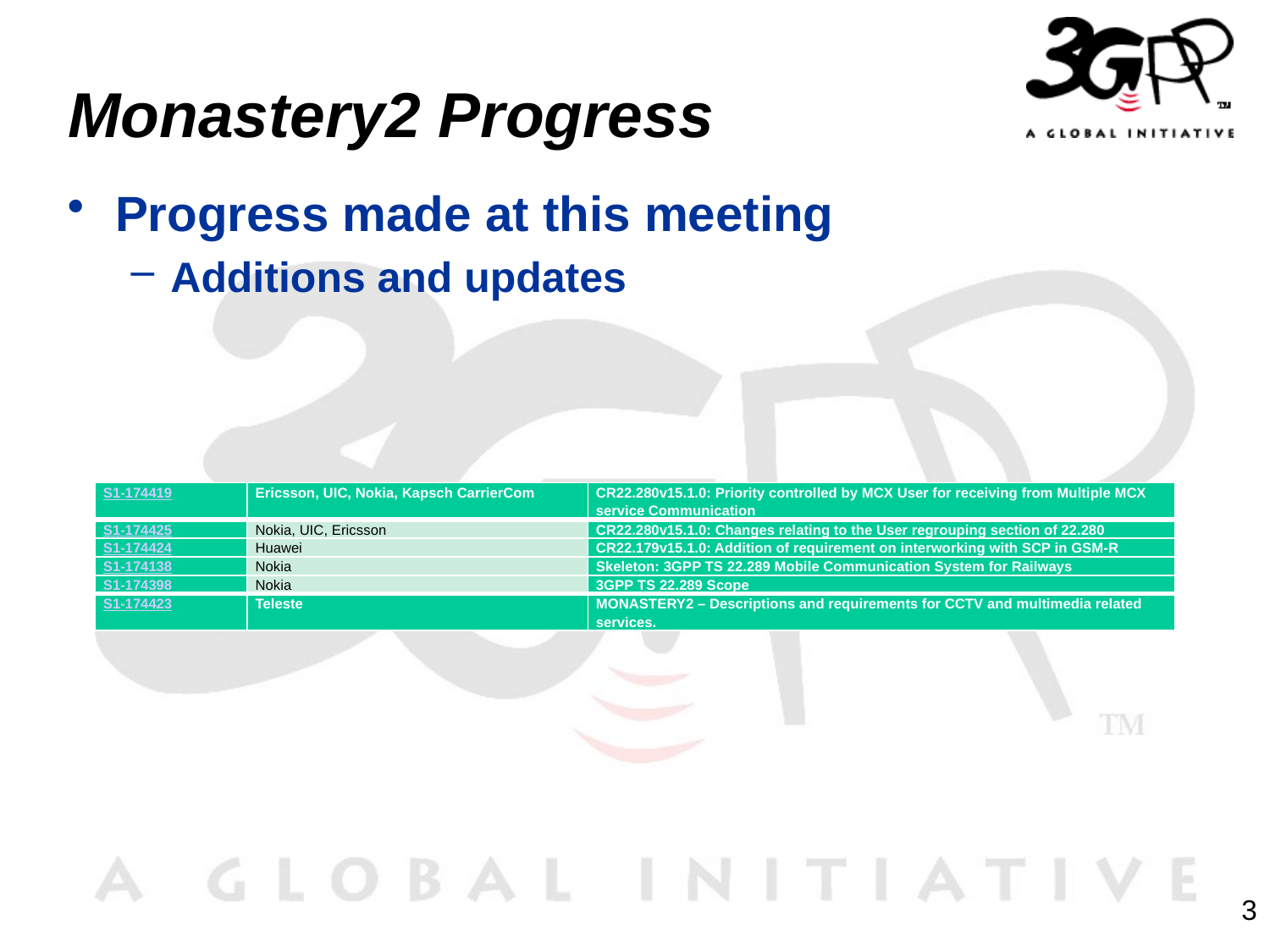

# Monastery2 Progress
Progress made at this meeting
Additions and updates

| S1-174419 | Ericsson, UIC, Nokia, Kapsch CarrierCom | CR22.280v15.1.0: Priority controlled by MCX User for receiving from Multiple MCX service Communication |
| --- | --- | --- |
| S1-174425 | Nokia, UIC, Ericsson | CR22.280v15.1.0: Changes relating to the User regrouping section of 22.280 |
| S1-174424 | Huawei | CR22.179v15.1.0: Addition of requirement on interworking with SCP in GSM-R |
| S1-174138 | Nokia | Skeleton: 3GPP TS 22.289 Mobile Communication System for Railways |
| S1-174398 | Nokia | 3GPP TS 22.289 Scope |
| S1-174423 | Teleste | MONASTERY2 – Descriptions and requirements for CCTV and multimedia related services. |
3